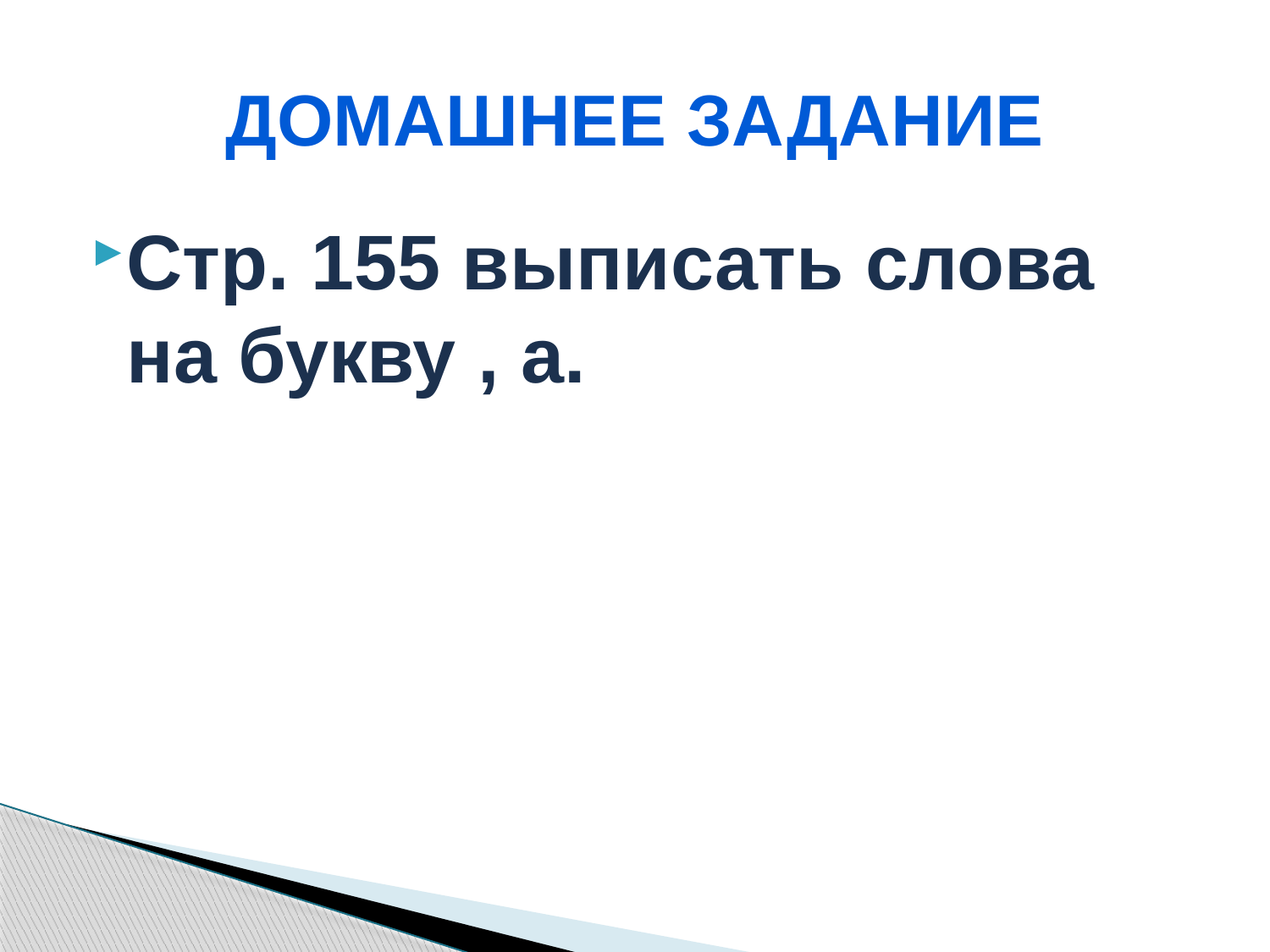

# Домашнее задание
Стр. 155 выписать слова  на букву , а.